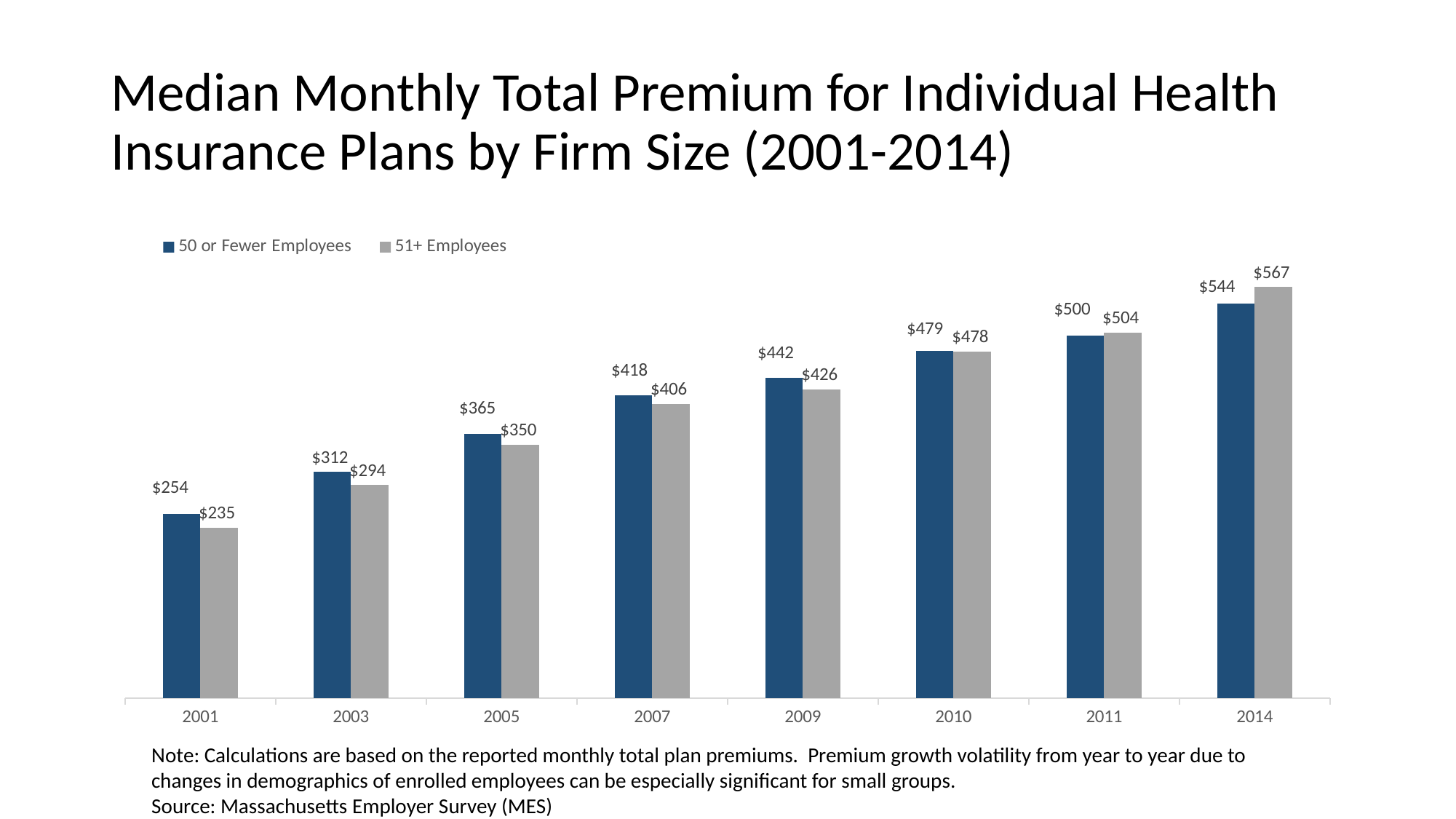

# Median Monthly Total Premium for Individual Health Insurance Plans by Firm Size (2001-2014)

### Chart

| Category | 50 or Fewer Employees | 51+ Employees |
|---|---|---|
| 2001 | 254.0 | 235.0 |
| 2003 | 312.0 | 294.0 |
| 2005 | 365.0 | 350.0 |
| 2007 | 418.0 | 406.0 |
| 2009 | 442.0 | 426.0 |
| 2010 | 479.0 | 478.0 |
| 2011 | 500.0 | 504.0 |
| 2014 | 544.0 | 567.0 |
Note: Calculations are based on the reported monthly total plan premiums.  Premium growth volatility from year to year due to changes in demographics of enrolled employees can be especially significant for small groups.
Source: Massachusetts Employer Survey (MES)